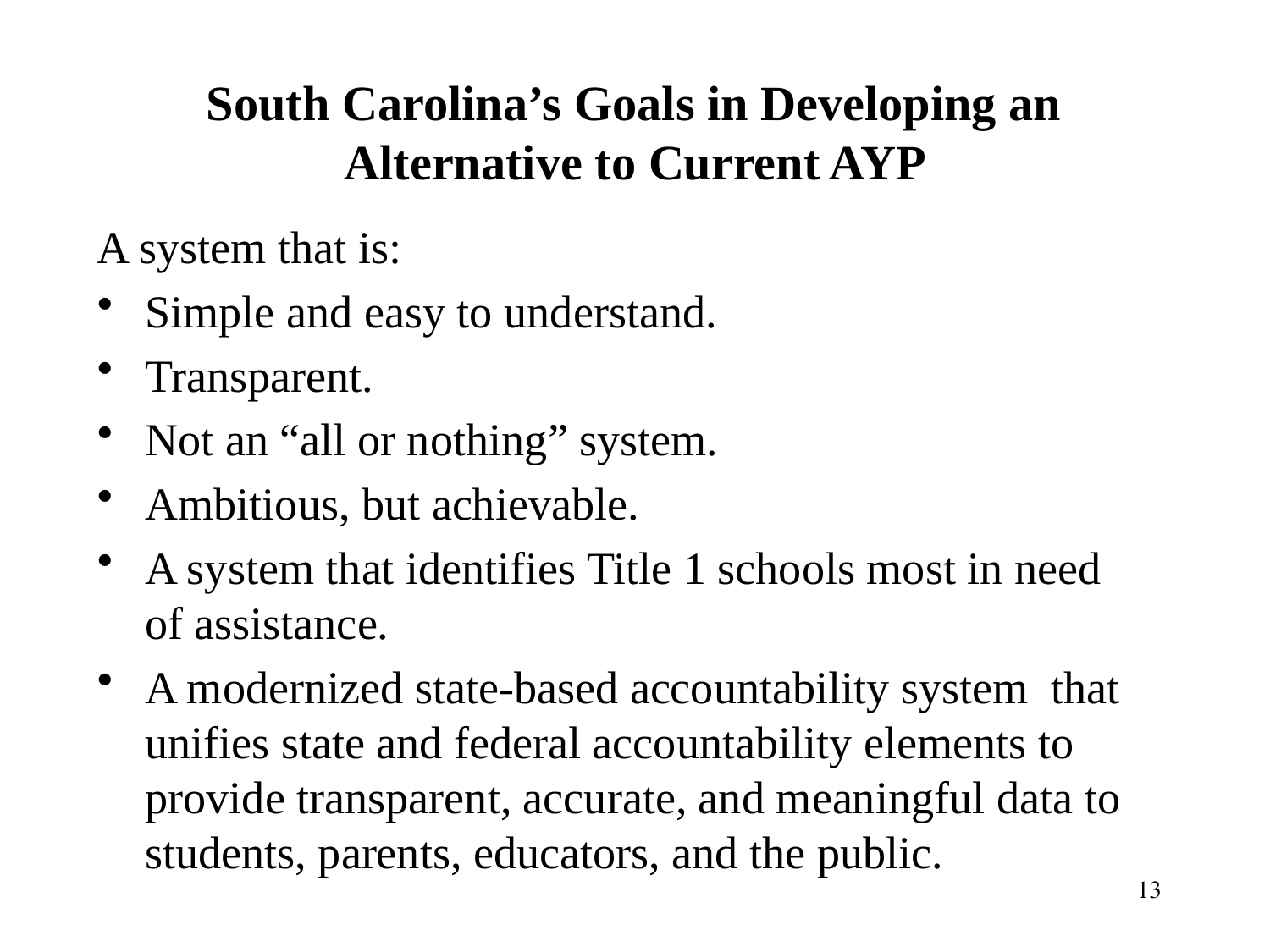

# South Carolina’s Goals in Developing an Alternative to Current AYP
A system that is:
Simple and easy to understand.
Transparent.
Not an “all or nothing” system.
Ambitious, but achievable.
A system that identifies Title 1 schools most in need of assistance.
A modernized state-based accountability system  that unifies state and federal accountability elements to provide transparent, accurate, and meaningful data to students, parents, educators, and the public.
13